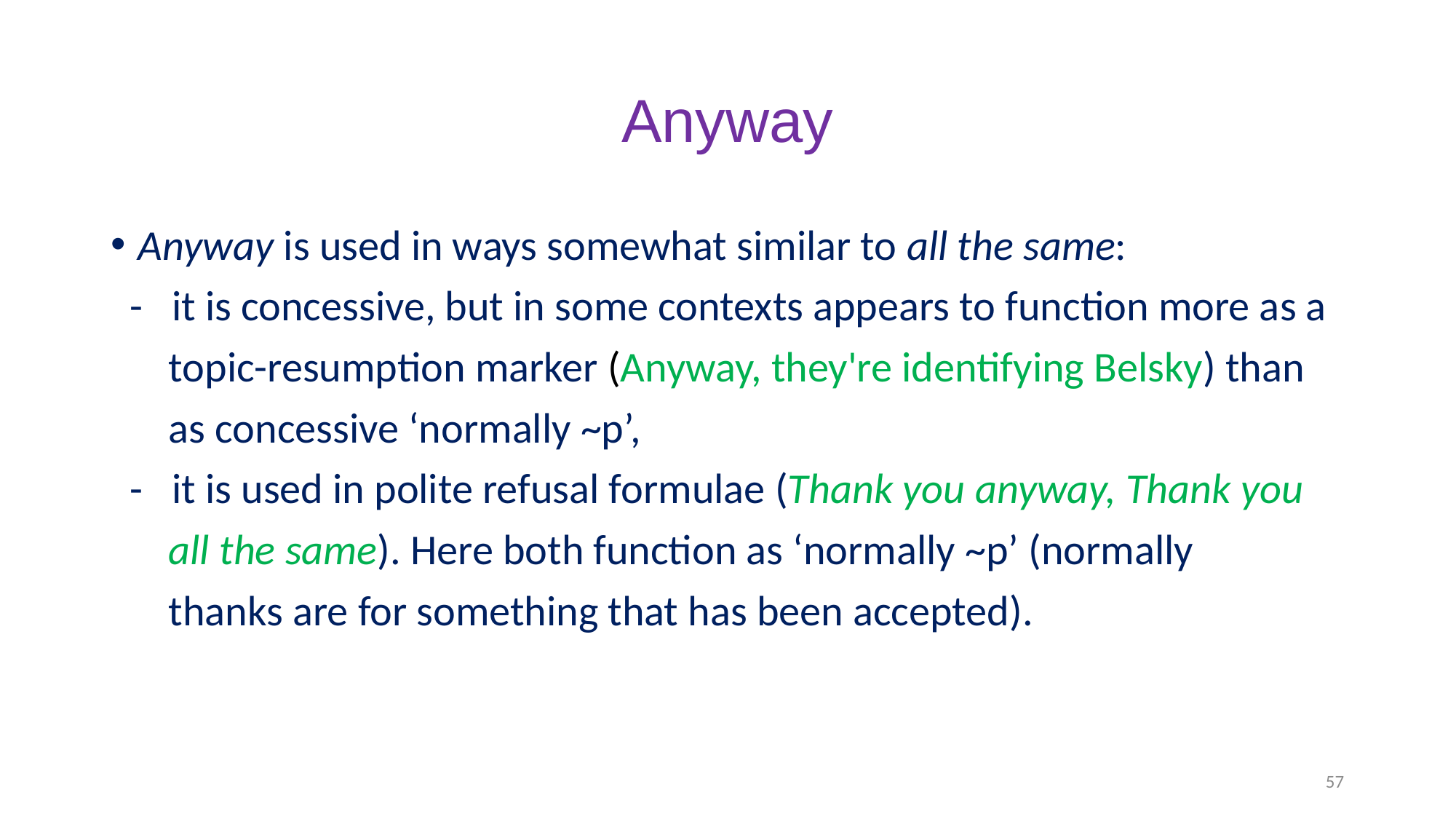

# Anyway
Anyway is used in ways somewhat similar to all the same:
  -   it is concessive, but in some contexts appears to function more as a
      topic-resumption marker (Anyway, they're identifying Belsky) than
      as concessive ‘normally ~p’,
  -   it is used in polite refusal formulae (Thank you anyway, Thank you
      all the same). Here both function as ‘normally ~p’ (normally
      thanks are for something that has been accepted).

57